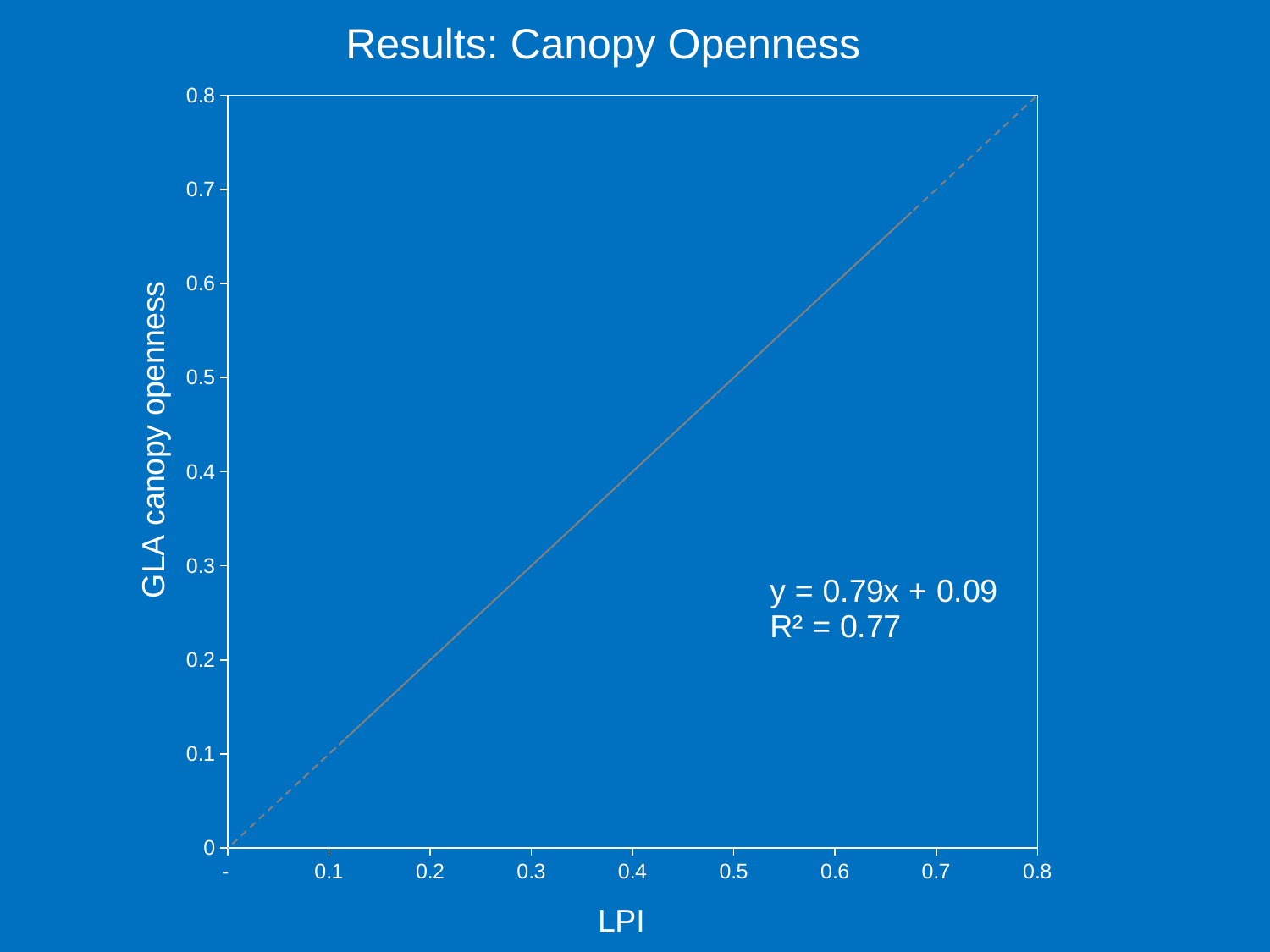

Results: Canopy Openness

### Chart

| Category |  |  |
|---|---|---|